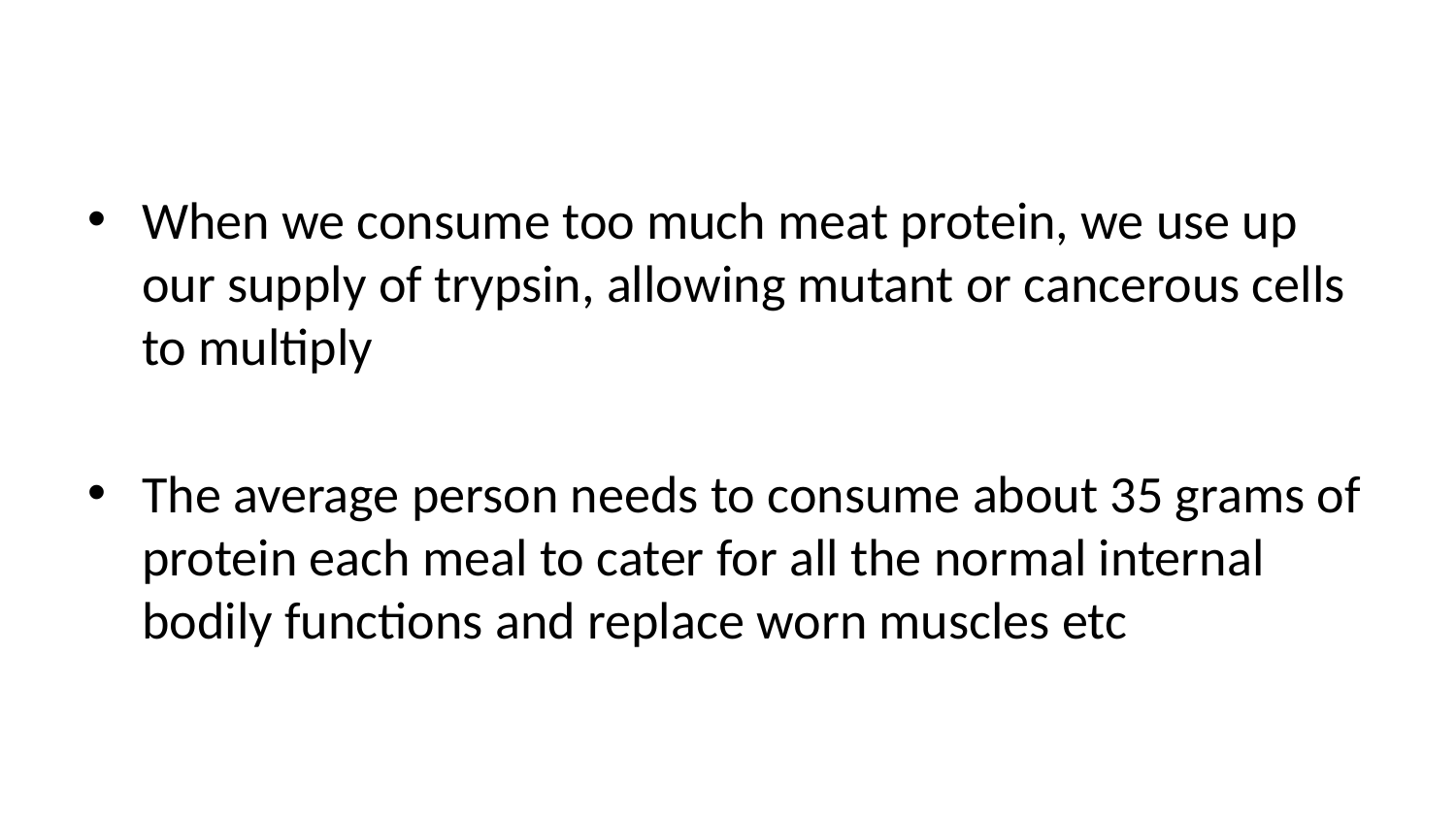

When we consume too much meat protein, we use up our supply of trypsin, allowing mutant or cancerous cells to multiply

The average person needs to consume about 35 grams of protein each meal to cater for all the normal internal bodily functions and replace worn muscles etc